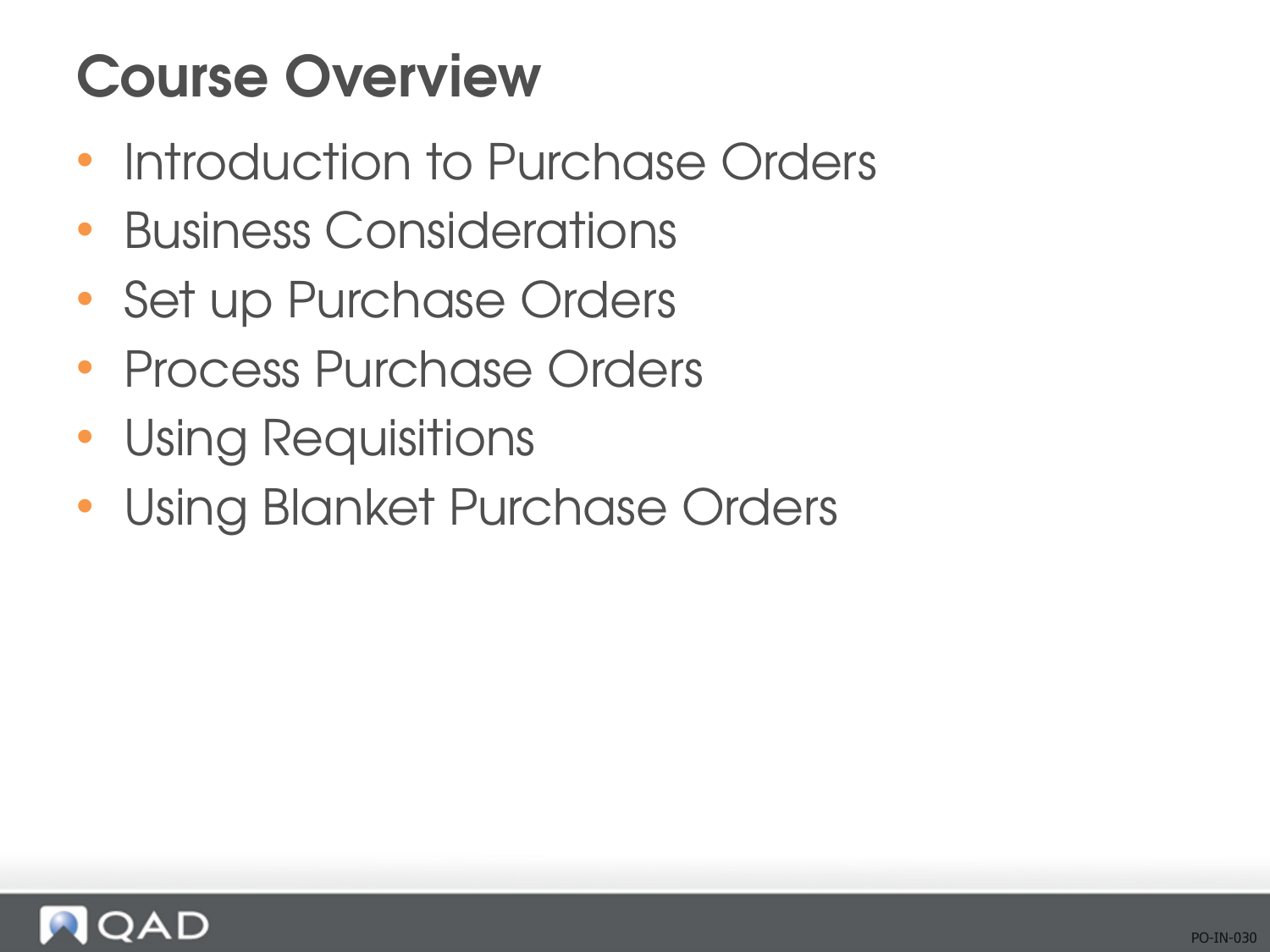

# Course Overview
Introduction to Purchase Orders
Business Considerations
Set up Purchase Orders
Process Purchase Orders
Using Requisitions
Using Blanket Purchase Orders
PO-IN-030